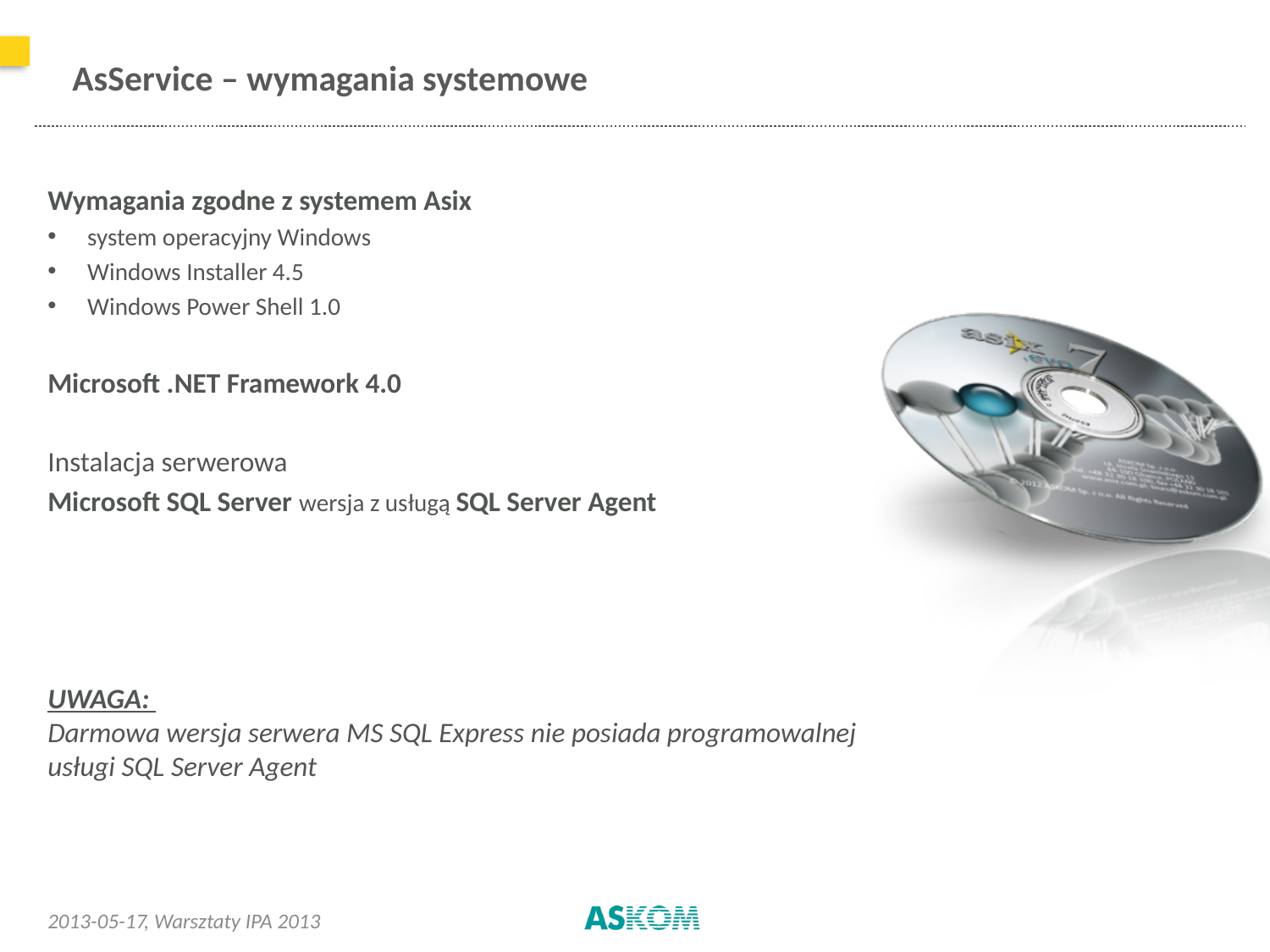

# AsService – wymagania systemowe
Wymagania zgodne z systemem Asix
system operacyjny Windows
Windows Installer 4.5
Windows Power Shell 1.0

Microsoft .NET Framework 4.0

Instalacja serwerowa
Microsoft SQL Server wersja z usługą SQL Server Agent

UWAGA:
Darmowa wersja serwera MS SQL Express nie posiada programowalnej usługi SQL Server Agent

2013-05-17
, Warsztaty IPA 2013